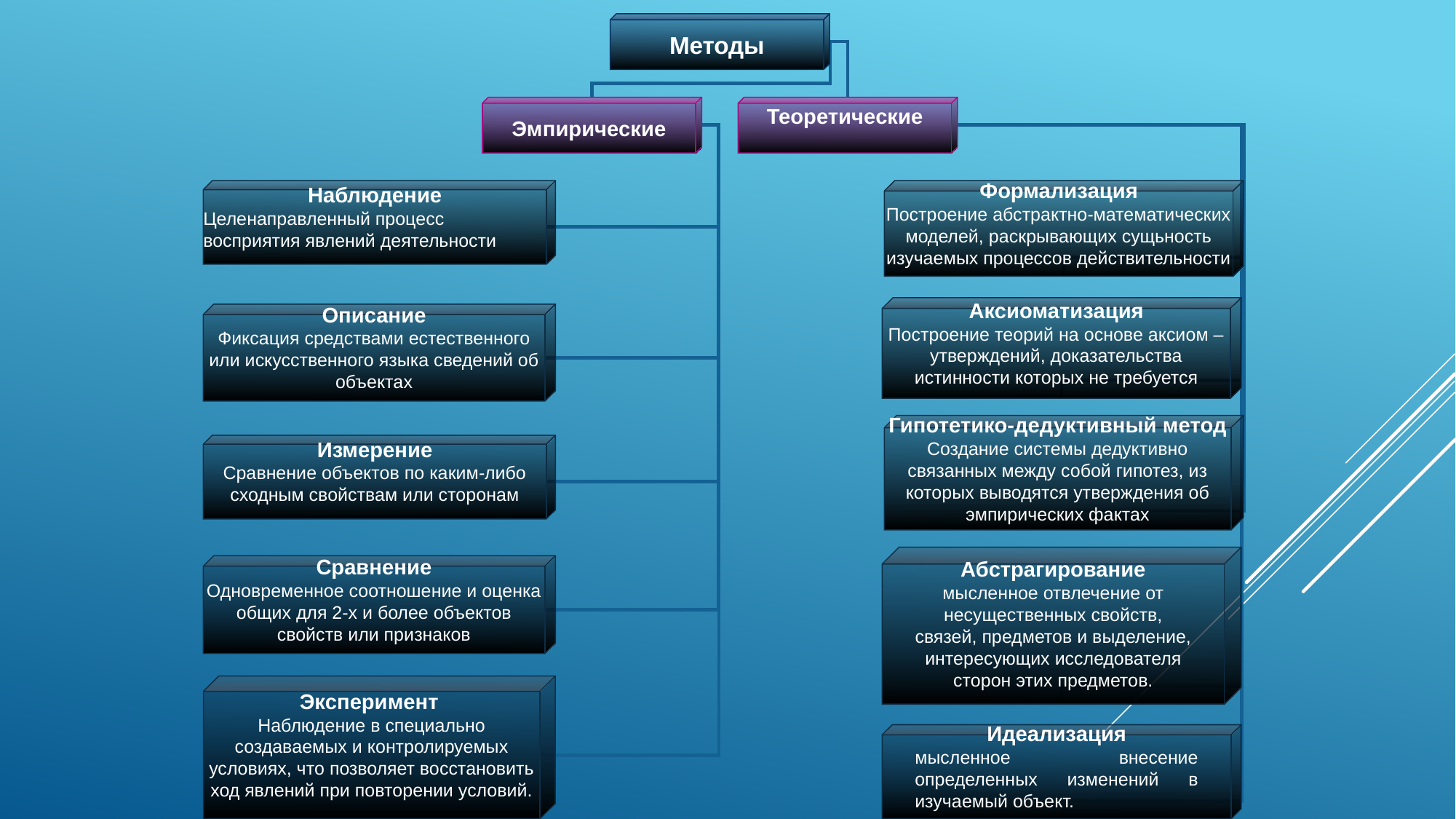

Методы
Эмпирические
Теоретические

Наблюдение
Целенаправленный процесс восприятия явлений деятельности

Формализация
Построение абстрактно-математических моделей, раскрывающих сущьность изучаемых процессов действительности

Аксиоматизация
Построение теорий на основе аксиом – утверждений, доказательства истинности которых не требуется

Описание
Фиксация средствами естественного или искусственного языка сведений об объектах

Гипотетико-дедуктивный метод
Создание системы дедуктивно связанных между собой гипотез, из которых выводятся утверждения об эмпирических фактах

Измерение
Сравнение объектов по каким-либо сходным свойствам или сторонам

Абстрагирование
мысленное отвлечение от несущественных свойств, связей, предметов и выделение, интересующих исследователя сторон этих предметов.

Сравнение
Одновременное соотношение и оценка общих для 2-х и более объектов свойств или признаков

Эксперимент
Наблюдение в специально создаваемых и контролируемых условиях, что позволяет восстановить ход явлений при повторении условий.

Идеализация
мысленное внесение определенных изменений в изучаемый объект.